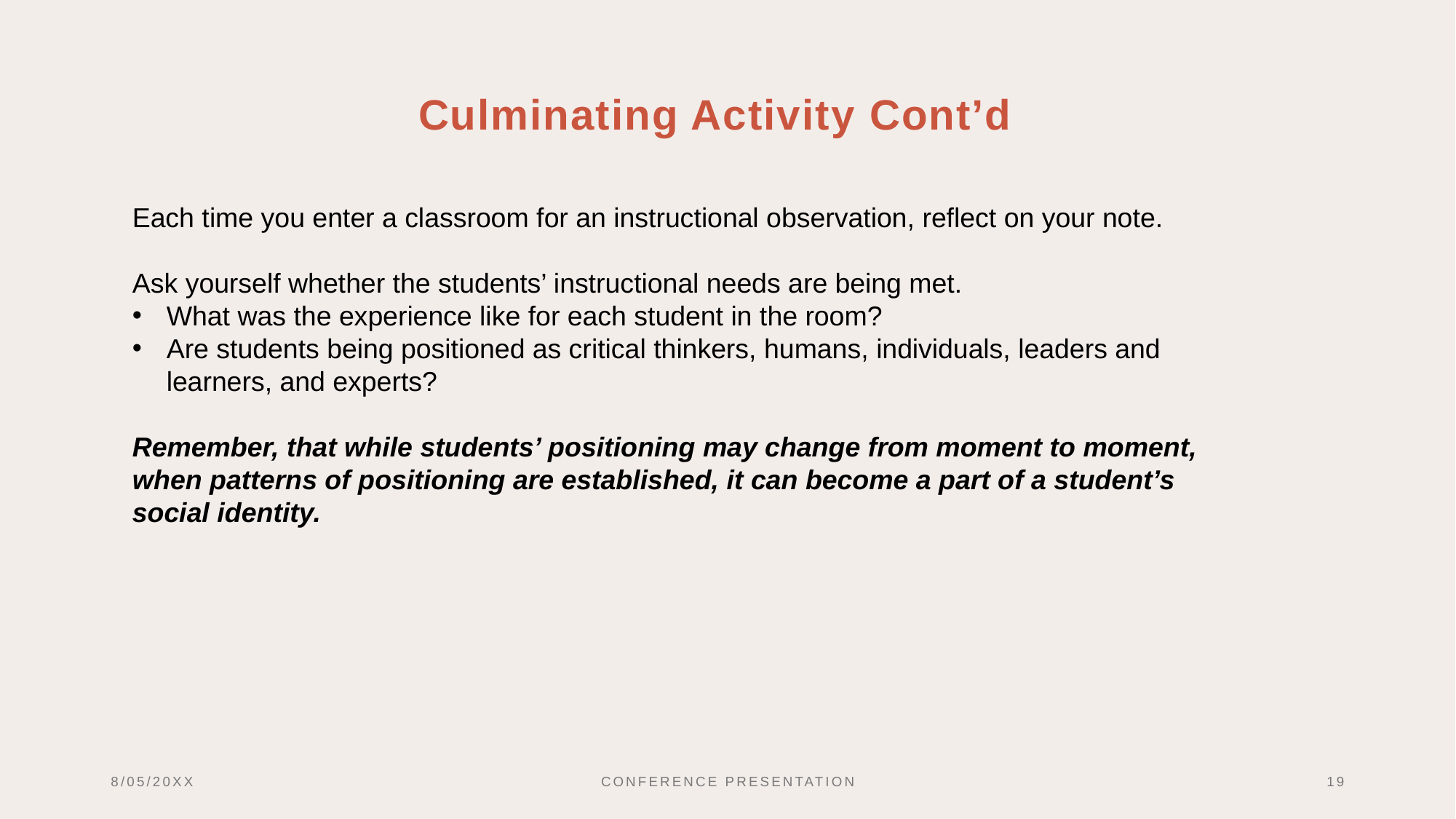

Culminating Activity Cont’d
Each time you enter a classroom for an instructional observation, reflect on your note.

Ask yourself whether the students’ instructional needs are being met.
What was the experience like for each student in the room?
Are students being positioned as critical thinkers, humans, individuals, leaders and learners, and experts?

Remember, that while students’ positioning may change from moment to moment, when patterns of positioning are established, it can become a part of a student’s social identity.

8/05/20XX
Conference Presentation
19